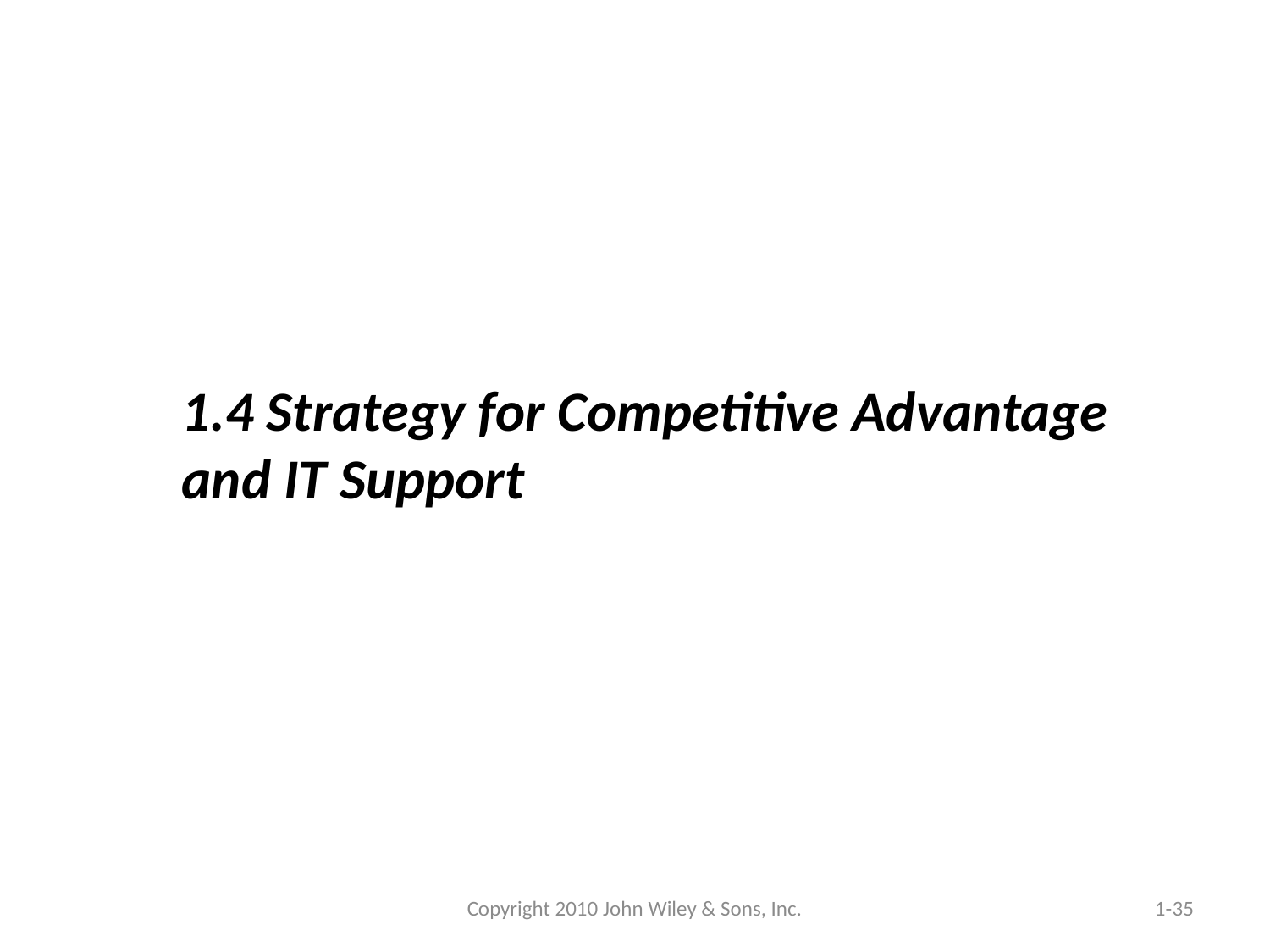

1.4 Strategy for Competitive Advantage and IT Support
Copyright 2010 John Wiley & Sons, Inc.
1-35